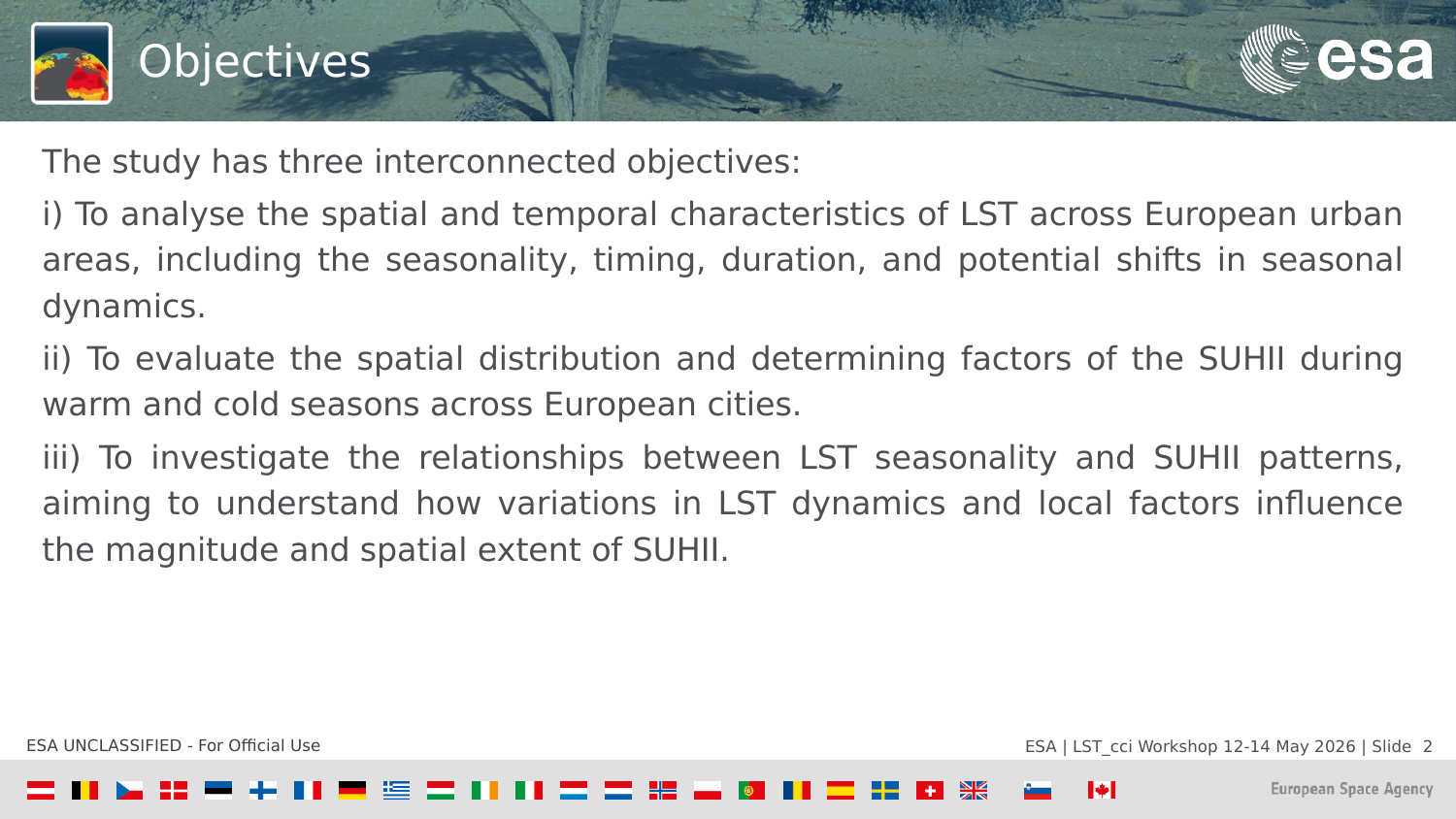

# Objectives
The study has three interconnected objectives:
i) To analyse the spatial and temporal characteristics of LST across European urban areas, including the seasonality, timing, duration, and potential shifts in seasonal dynamics.
ii) To evaluate the spatial distribution and determining factors of the SUHII during warm and cold seasons across European cities.
iii) To investigate the relationships between LST seasonality and SUHII patterns, aiming to understand how variations in LST dynamics and local factors influence the magnitude and spatial extent of SUHII.